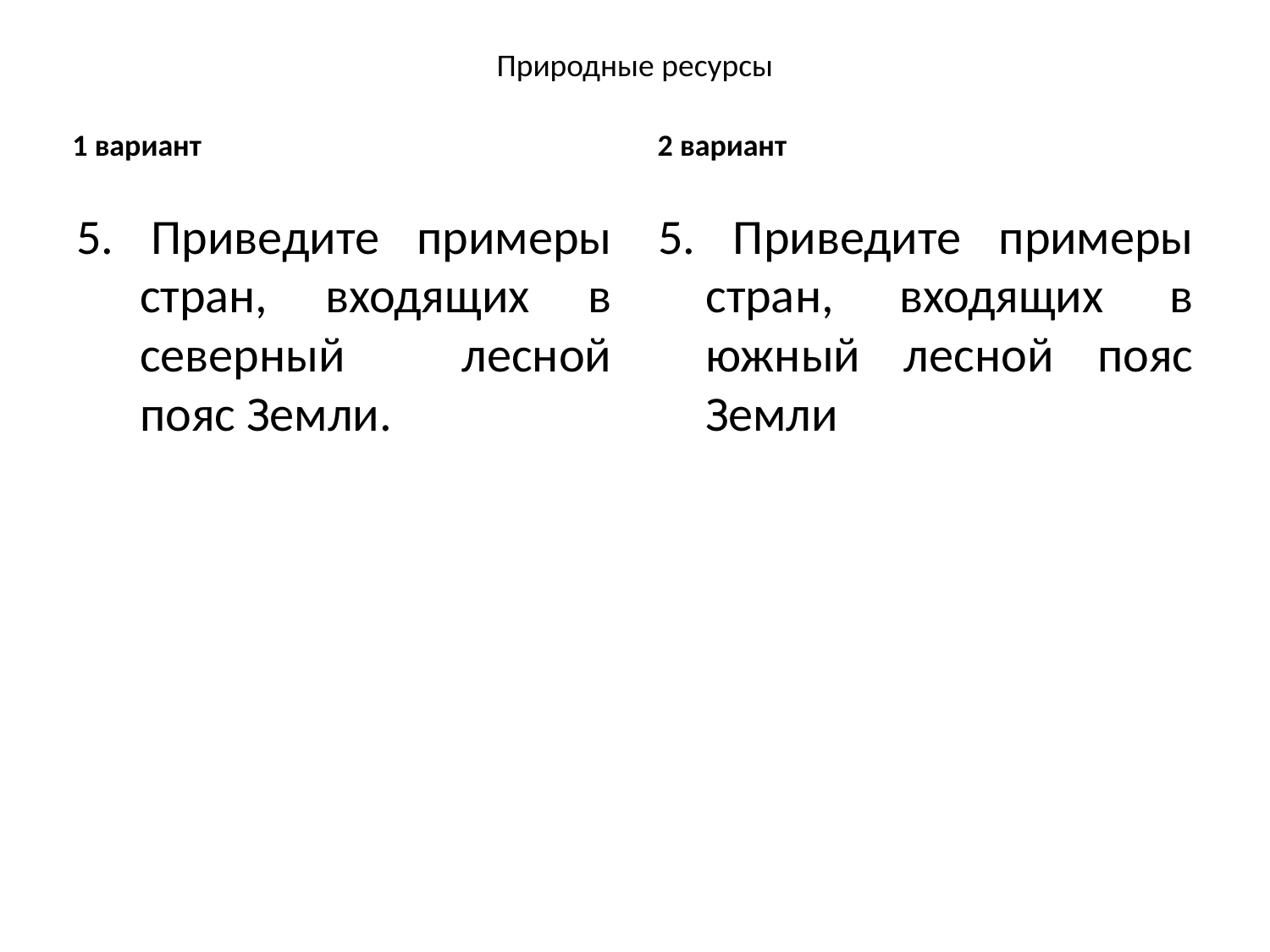

# Природные ресурсы
1 вариант
2 вариант
5. Приведите примеры стран, входящих в северный лесной пояс Земли.
5. Приведите примеры стран, входящих в южный лесной пояс Земли